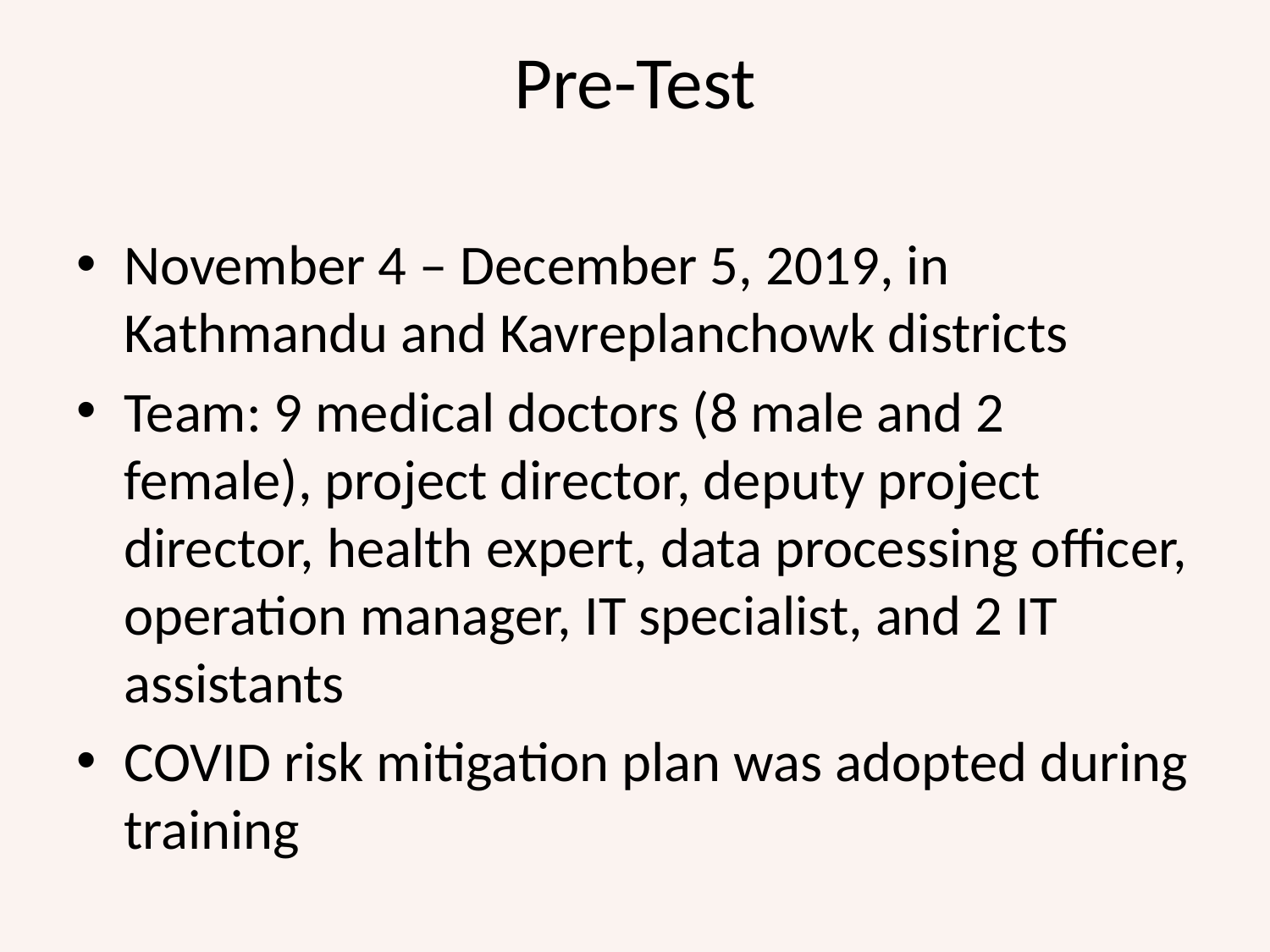

# Pre-Test
November 4 – December 5, 2019, in Kathmandu and Kavreplanchowk districts
Team: 9 medical doctors (8 male and 2 female), project director, deputy project director, health expert, data processing officer, operation manager, IT specialist, and 2 IT assistants
COVID risk mitigation plan was adopted during training